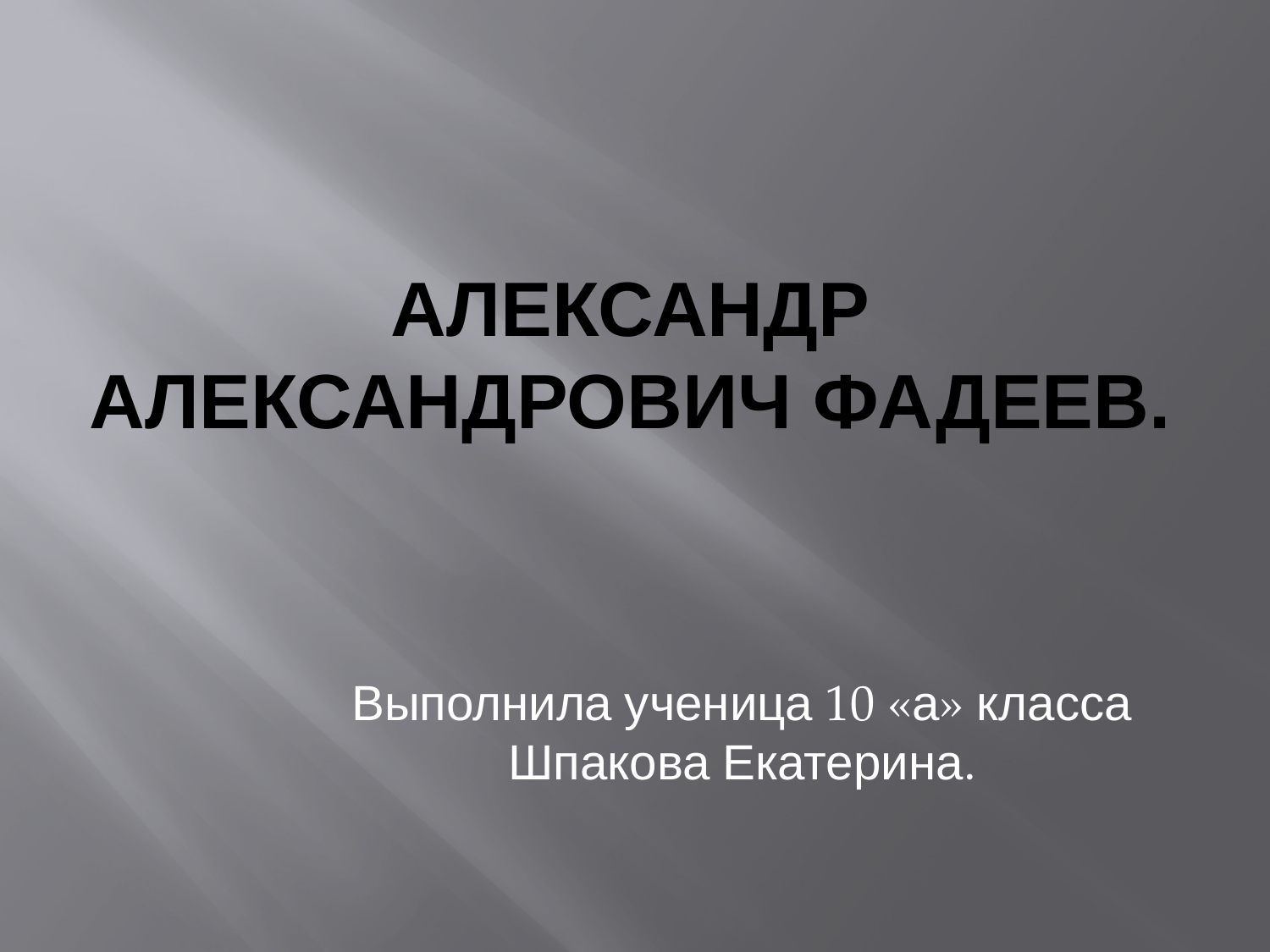

# Александр Александрович Фадеев.
Выполнила ученица 10 «а» класса Шпакова Екатерина.